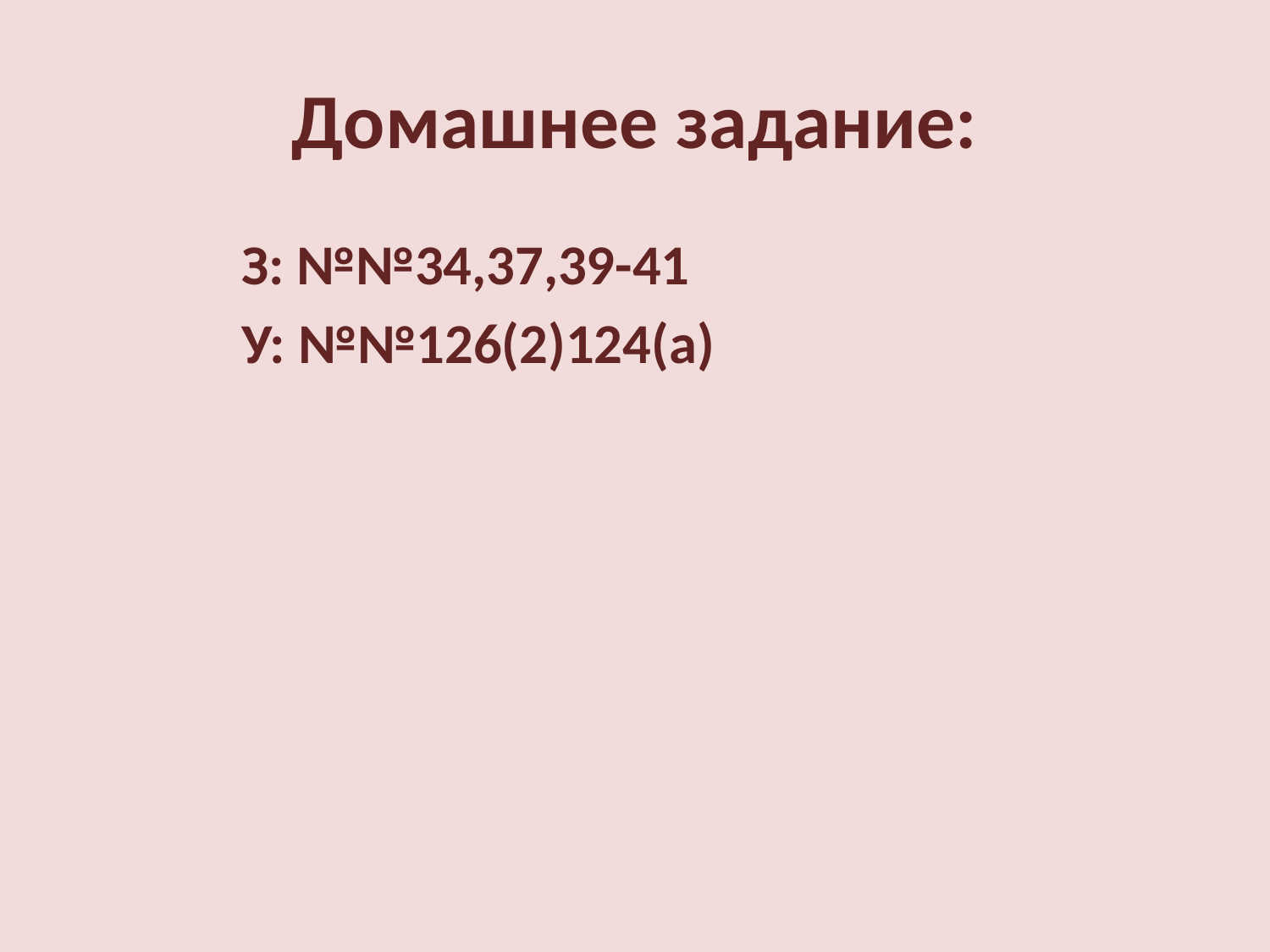

# Домашнее задание:
             З: №№34,37,39-41
             У: №№126(2)124(а)